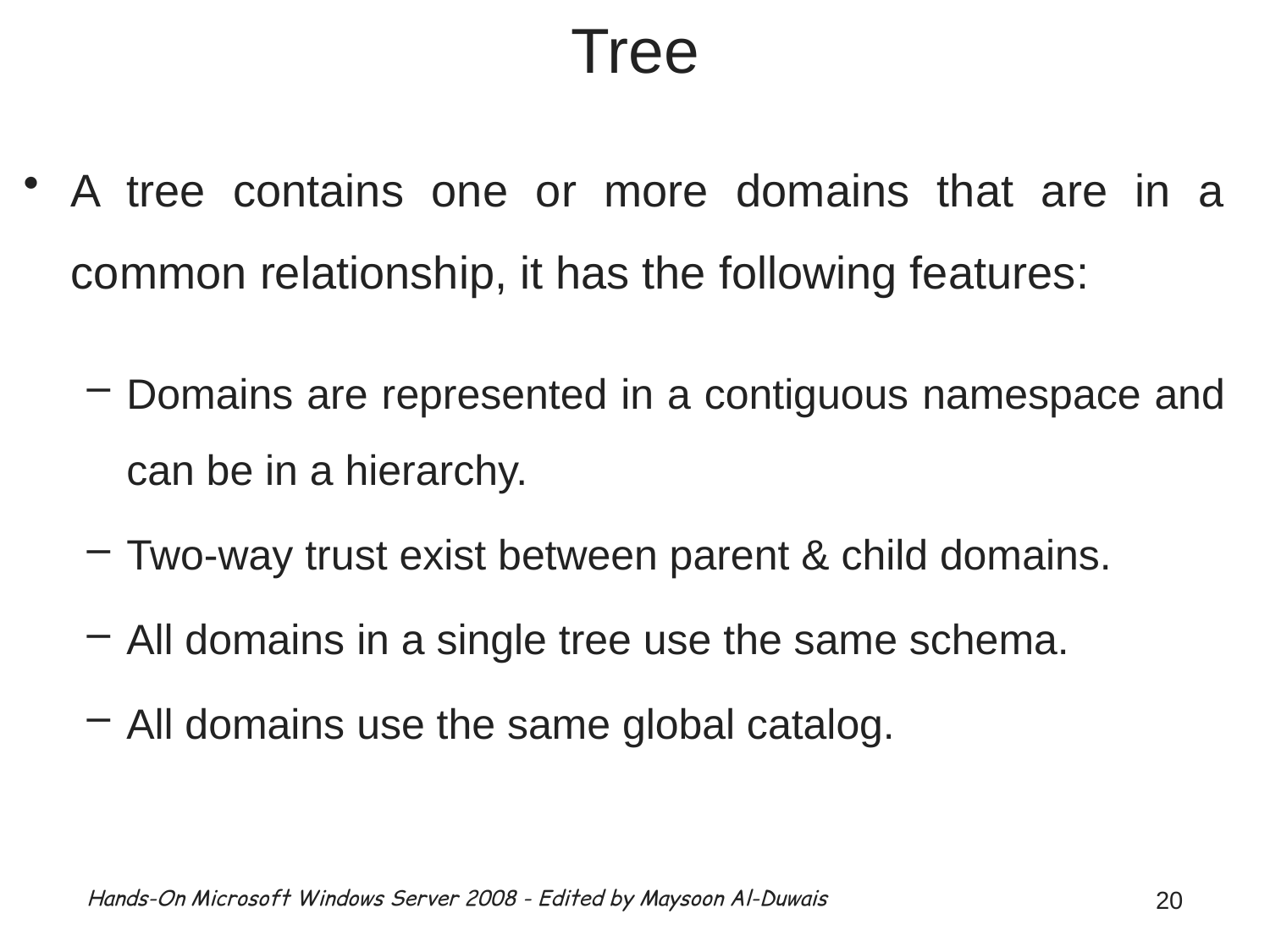

# Tree
A tree contains one or more domains that are in a common relationship, it has the following features:

Domains are represented in a contiguous namespace and can be in a hierarchy.
Two-way trust exist between parent & child domains.
All domains in a single tree use the same schema.
All domains use the same global catalog.
Hands-On Microsoft Windows Server 2008 - Edited by Maysoon Al-Duwais
20